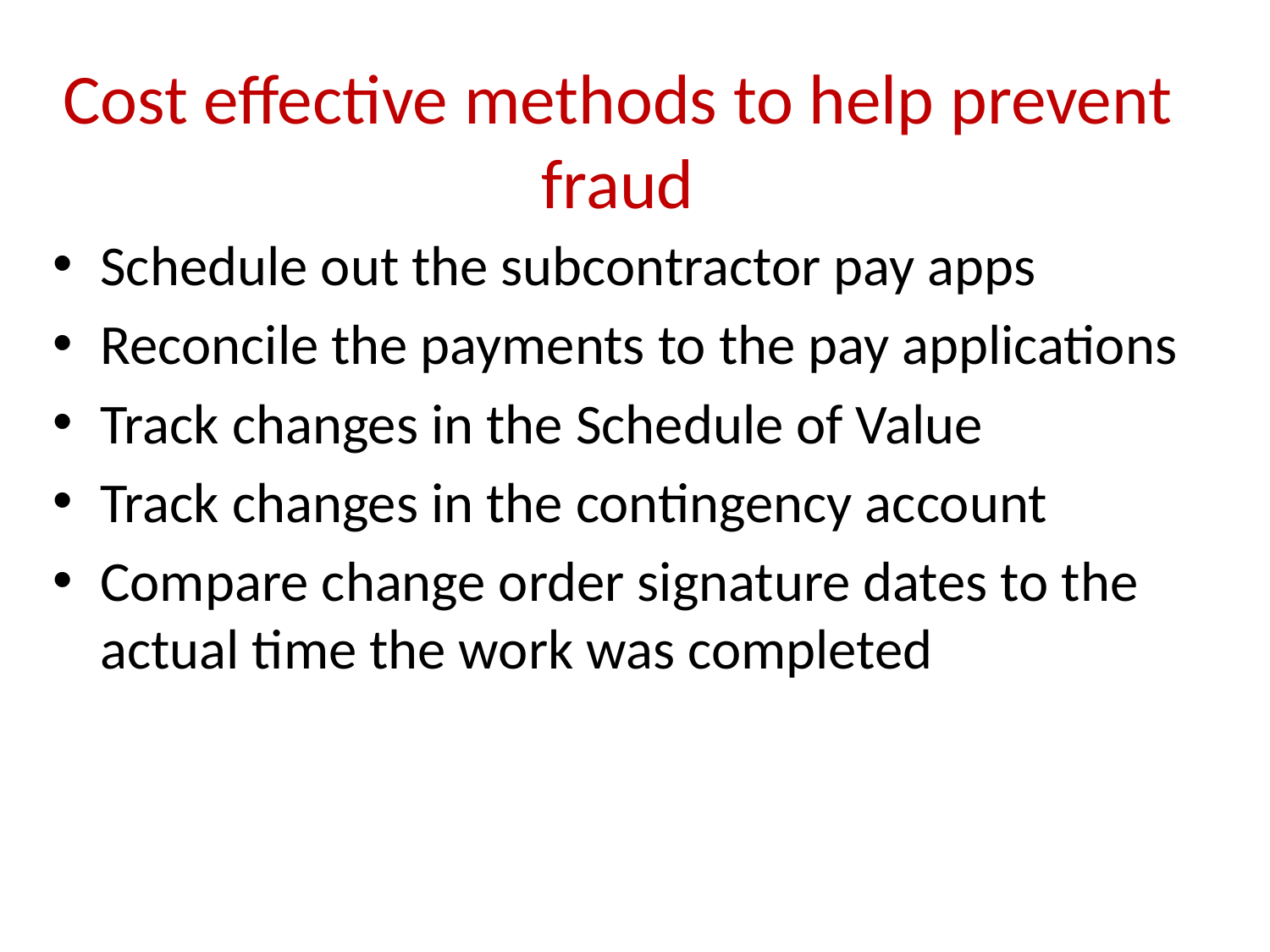

# Cost effective methods to help prevent fraud
Schedule out the subcontractor pay apps
Reconcile the payments to the pay applications
Track changes in the Schedule of Value
Track changes in the contingency account
Compare change order signature dates to the actual time the work was completed